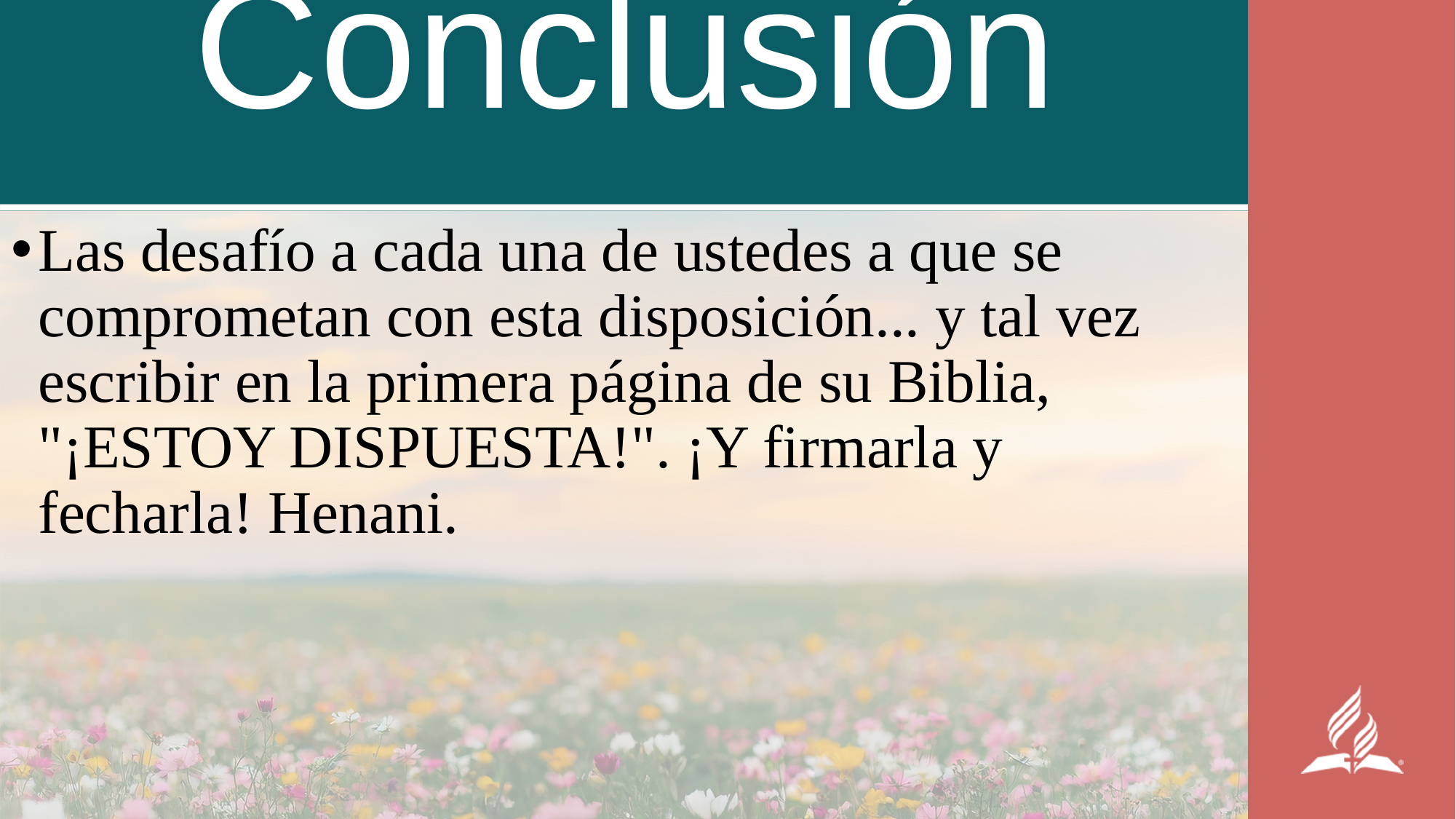

# Conclusión
Las desafío a cada una de ustedes a que se  comprometan con esta disposición... y tal vez escribir en la primera página de su Biblia,  "¡ESTOY DISPUESTA!". ¡Y firmarla y fecharla! Henani.